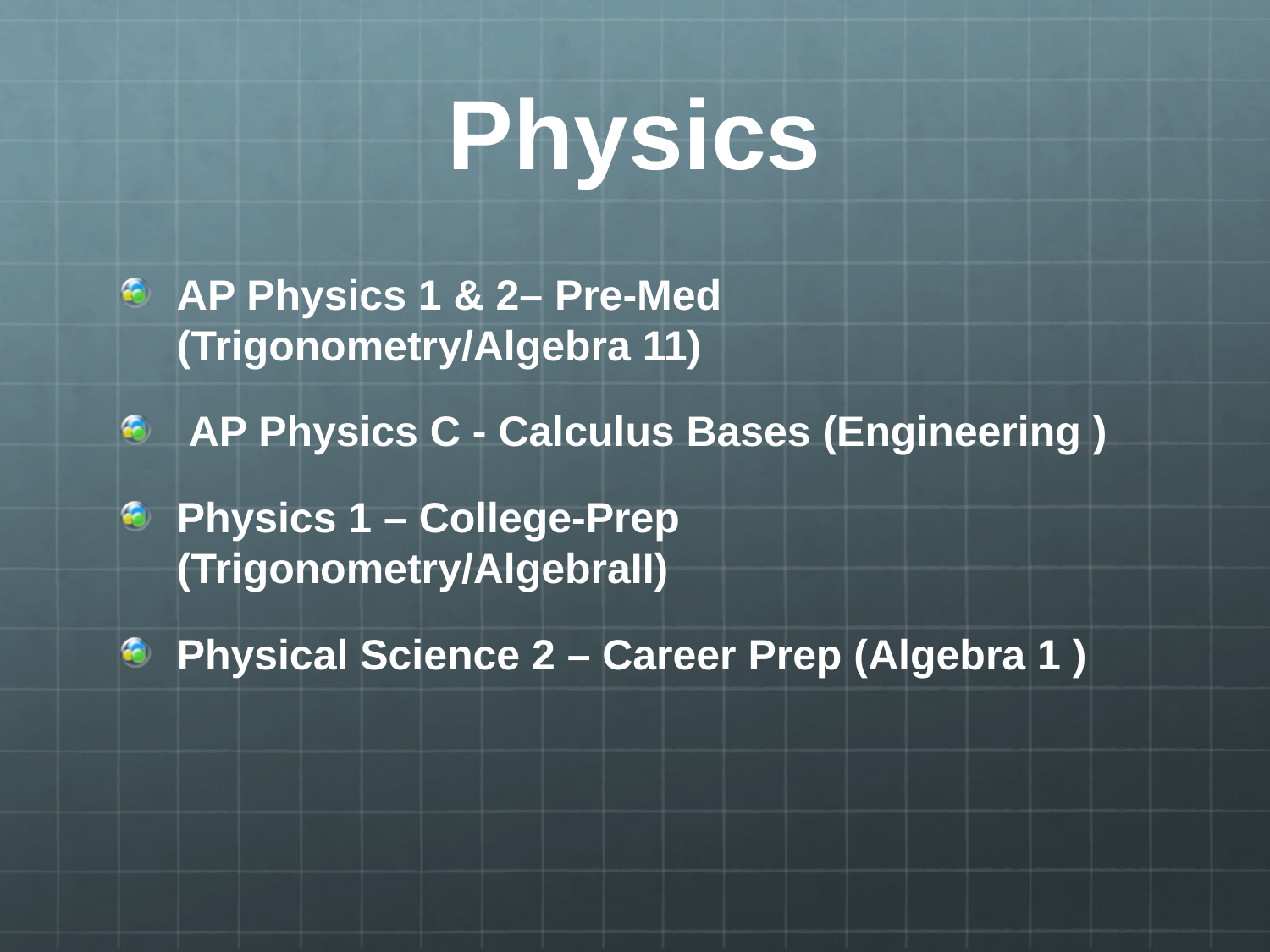

# Physics
AP Physics 1 & 2– Pre-Med (Trigonometry/Algebra 11)
 AP Physics C - Calculus Bases (Engineering )
Physics 1 – College-Prep (Trigonometry/AlgebraII)
Physical Science 2 – Career Prep (Algebra 1 )